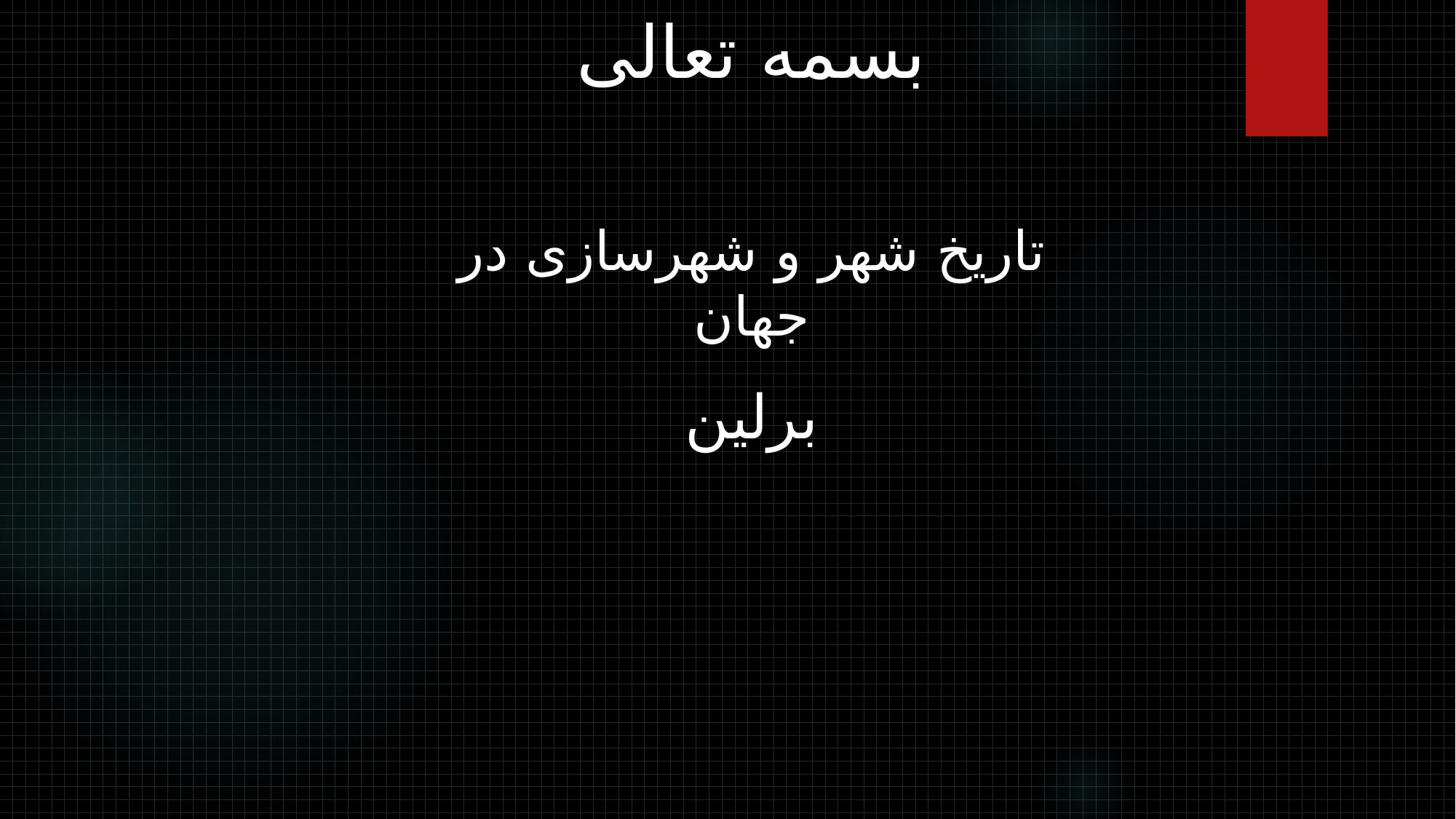

بسمه تعالی
تاریخ شهر و شهرسازی در جهان
برلین